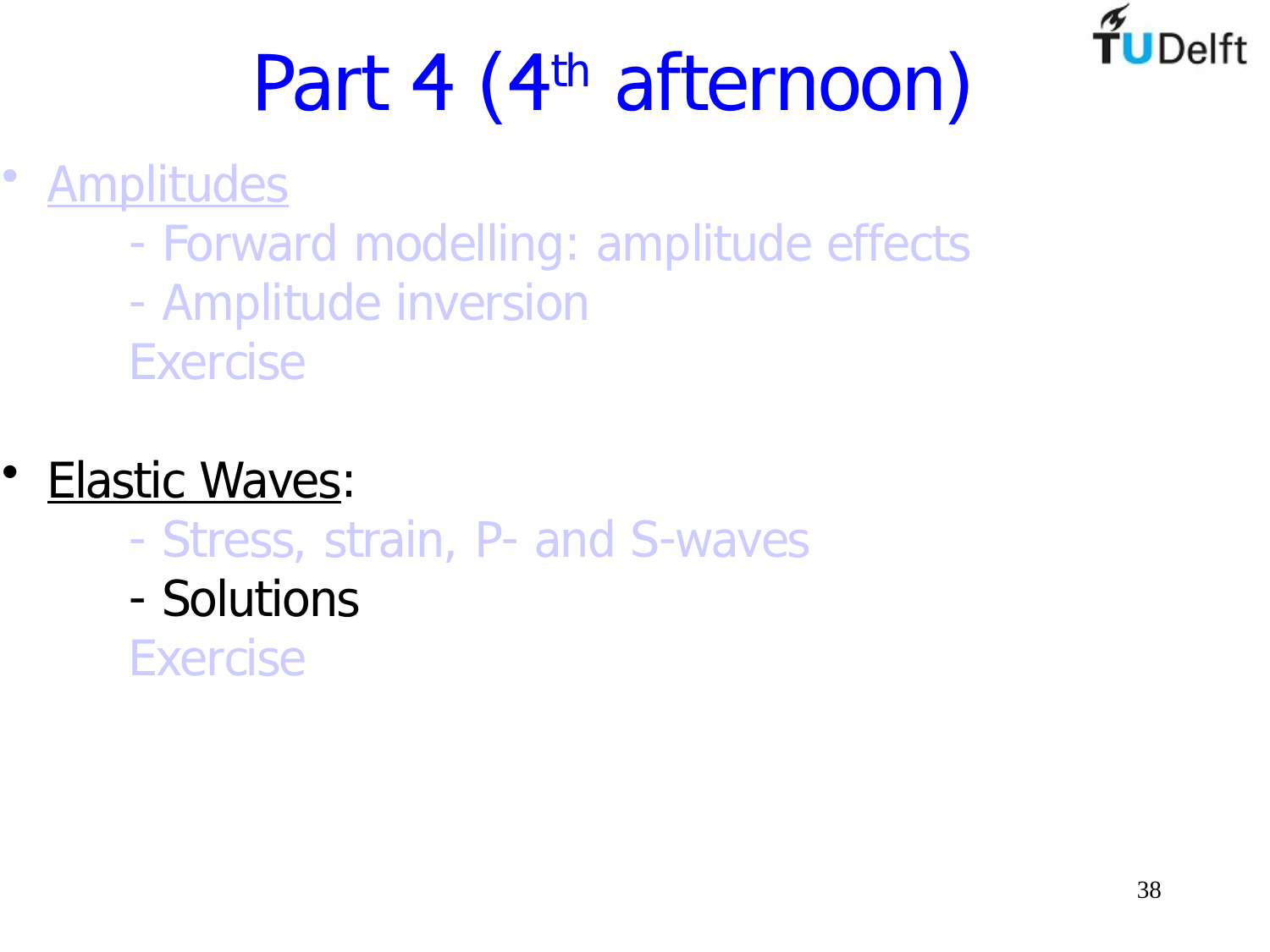

Part 4 (4th afternoon)
 Amplitudes
	- Forward modelling: amplitude effects
	- Amplitude inversion
	Exercise

 Elastic Waves:
	- Stress, strain, P- and S-waves
	- Solutions
	Exercise
38